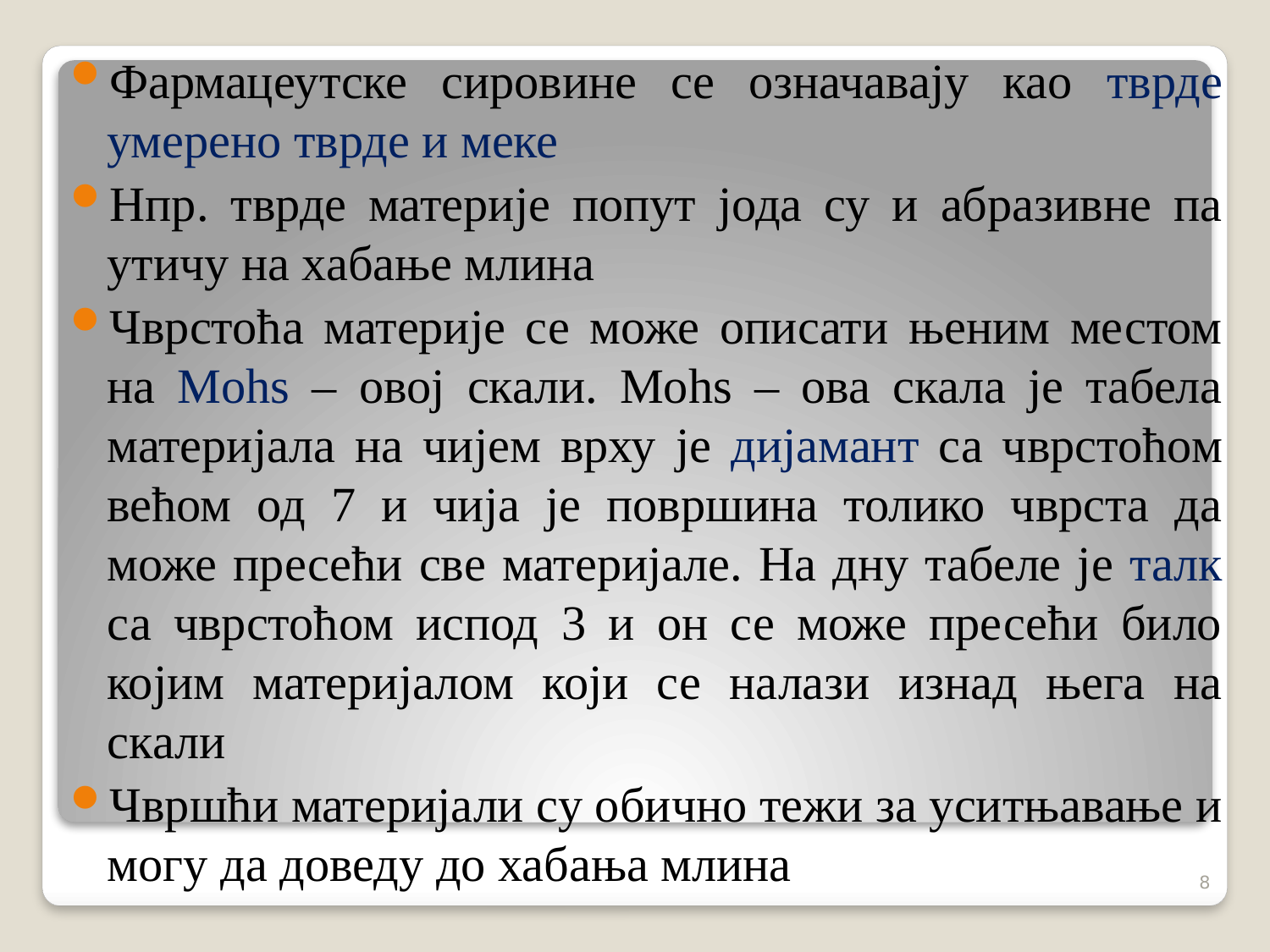

Фармацеутске сировине се означавају као тврде умерено тврде и меке
Нпр. тврде материје попут јода су и абразивне па утичу на хабање млина
Чврстоћа материје се може описати њеним местом на Mohs – овој скали. Mohs – ова скала је табела материјала на чијем врху је дијамант са чврстоћом већом од 7 и чија је површина толико чврста да може пресећи све материјале. На дну табеле је талк са чврстоћом испод 3 и он се може пресећи било којим материјалом који се налази изнад њега на скали
Чвршћи материјали су обично тежи за уситњавање и могу да доведу до хабања млина
8